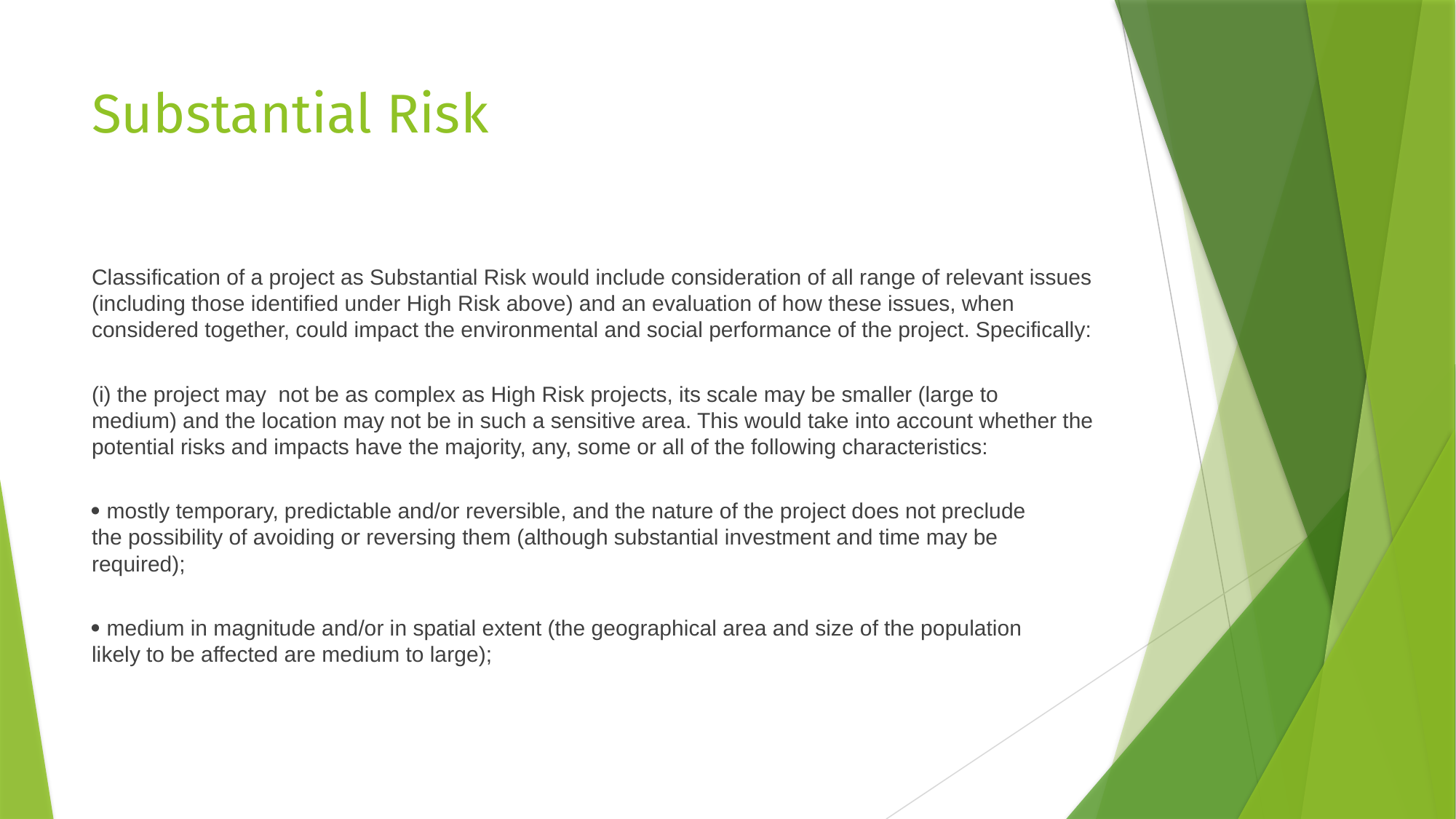

# Substantial Risk
Classification of a project as Substantial Risk would include consideration of all range of relevant issues (including those identified under High Risk above) and an evaluation of how these issues, when considered together, could impact the environmental and social performance of the project. Specifically:
(i) the project may  not be as complex as High Risk projects, its scale may be smaller (large to
medium) and the location may not be in such a sensitive area. This would take into account whether the potential risks and impacts have the majority, any, some or all of the following characteristics:
• mostly temporary, predictable and/or reversible, and the nature of the project does not preclude
the possibility of avoiding or reversing them (although substantial investment and time may be
required);
• medium in magnitude and/or in spatial extent (the geographical area and size of the population
likely to be affected are medium to large);